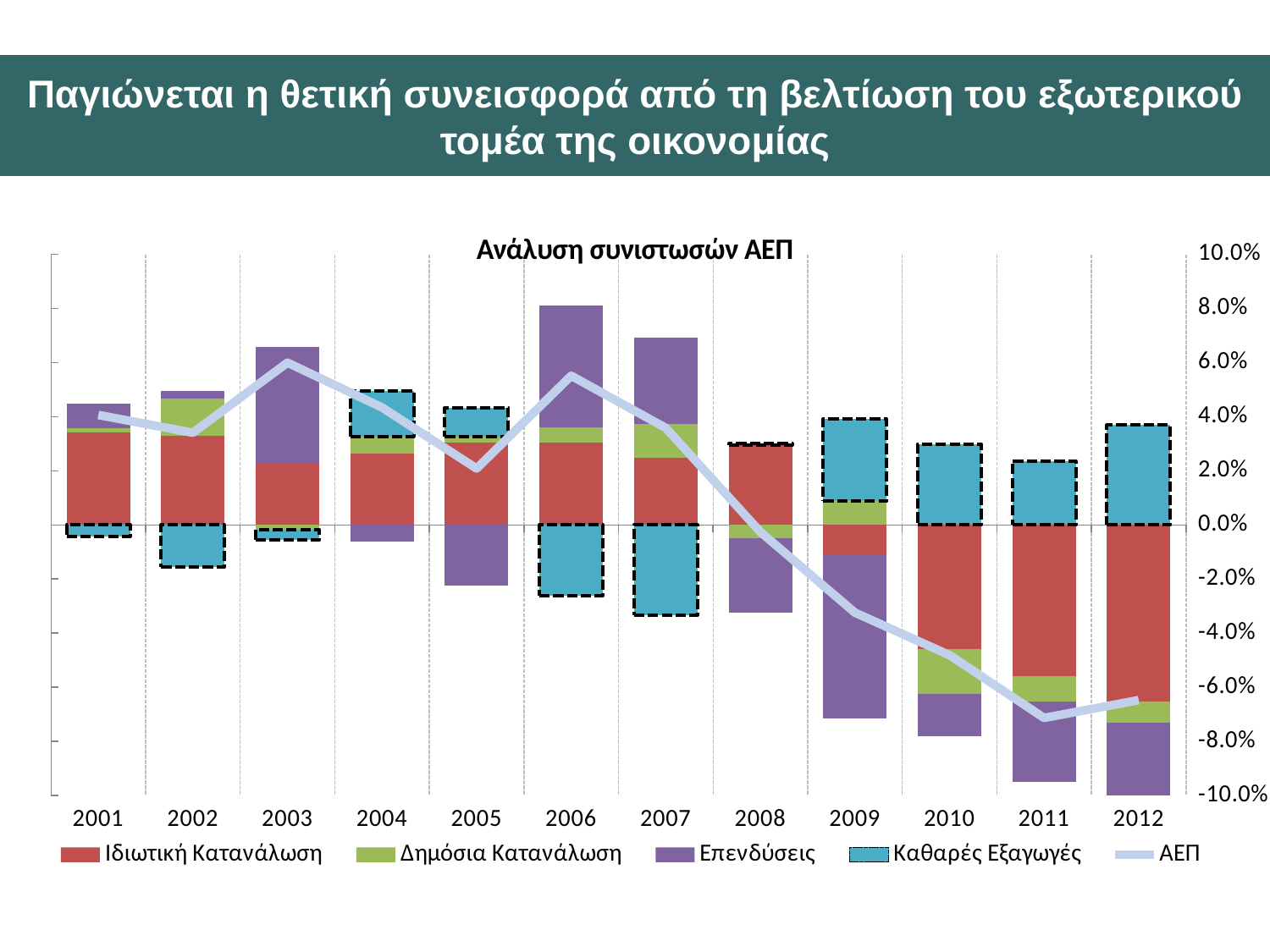

Παγιώνεται η θετική συνεισφορά από τη βελτίωση του εξωτερικού τομέα της οικονομίας

### Chart: Ανάλυση συνιστωσών ΑΕΠ

| Category | Ιδιωτική Κατανάλωση | Δημόσια Κατανάλωση | Επενδύσεις | Καθαρές Εξαγωγές | ΑΕΠ |
|---|---|---|---|---|---|
| 2001 | 0.034194390635398204 | 0.0014630977366829208 | 0.009249432382049786 | -0.0042939132307988105 | 0.04061300752333202 |
| 2002 | 0.03293441142052141 | 0.013711007431717609 | 0.002969087446318751 | -0.015567976782592603 | 0.03404652951596531 |
| 2003 | 0.023021056802955003 | -0.0017138303689408101 | 0.04262658089858471 | -0.003970879463113019 | 0.059962927869485746 |
| 2004 | 0.026282393307277017 | 0.0064784383693938345 | -0.0061185294001522925 | 0.01675037124201312 | 0.043392673518531655 |
| 2005 | 0.030527379526861614 | 0.002062221504357781 | -0.022513998403421616 | 0.0107660525261547 | 0.02084165515395251 |
| 2006 | 0.030407987875712517 | 0.0055956245643715 | 0.0452051697785112 | -0.026096724704451305 | 0.05511205751414404 |
| 2007 | 0.024787467269729115 | 0.012559905537451697 | 0.0317930343374353 | -0.0332955467916074 | 0.0358448603530086 |
| 2008 | 0.02942258215242401 | -0.0048158811324411814 | -0.027734628519076814 | 0.0005560673406788204 | -0.0025718601584150402 |
| 2009 | -0.011291337952680404 | 0.00873721872878589 | -0.06025426412724193 | 0.030362627642184104 | -0.03244575570895231 |
| 2010 | -0.045859156346265494 | -0.016746089303509206 | -0.015468749262663707 | 0.029917673587150417 | -0.048156321325288326 |
| 2011 | -0.05581013156209372 | -0.00959170096424857 | -0.029504138564026124 | 0.023558840770602198 | -0.07134713031976607 |
| 2012 | -0.0651704227206665 | -0.00802598007063383 | -0.028450046793213606 | 0.03687958818950403 | -0.06476686139501003 |